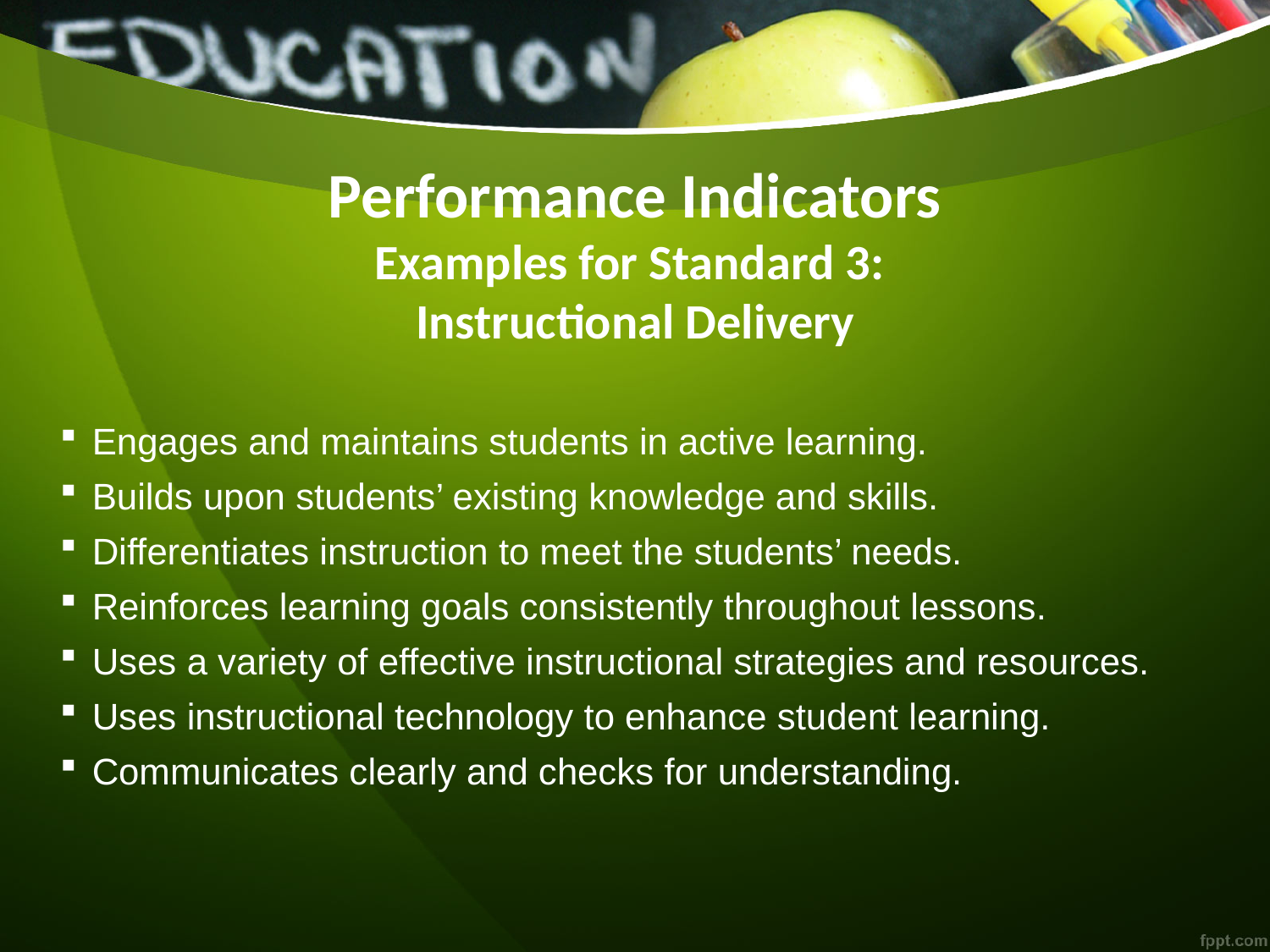

Performance Indicators
Examples for Standard 3:
Instructional Delivery

Engages and maintains students in active learning.
Builds upon students’ existing knowledge and skills.
Differentiates instruction to meet the students’ needs.
Reinforces learning goals consistently throughout lessons.
Uses a variety of effective instructional strategies and resources.
Uses instructional technology to enhance student learning.
Communicates clearly and checks for understanding.